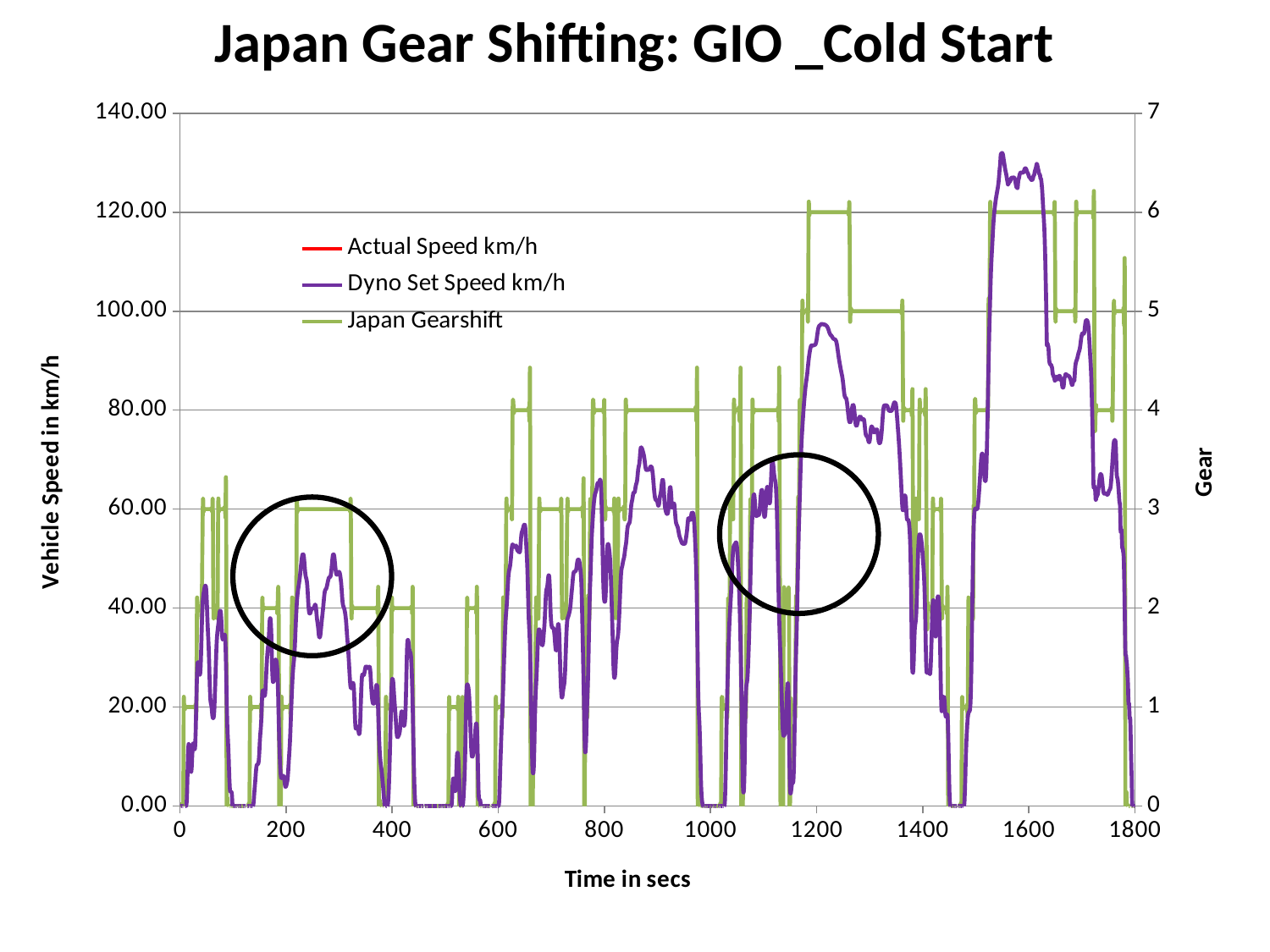

Japan Gear Shifting: GIO _Cold Start

### Chart

| Category | Actual Speed km/h | Dyno Set Speed km/h |  |
|---|---|---|---|